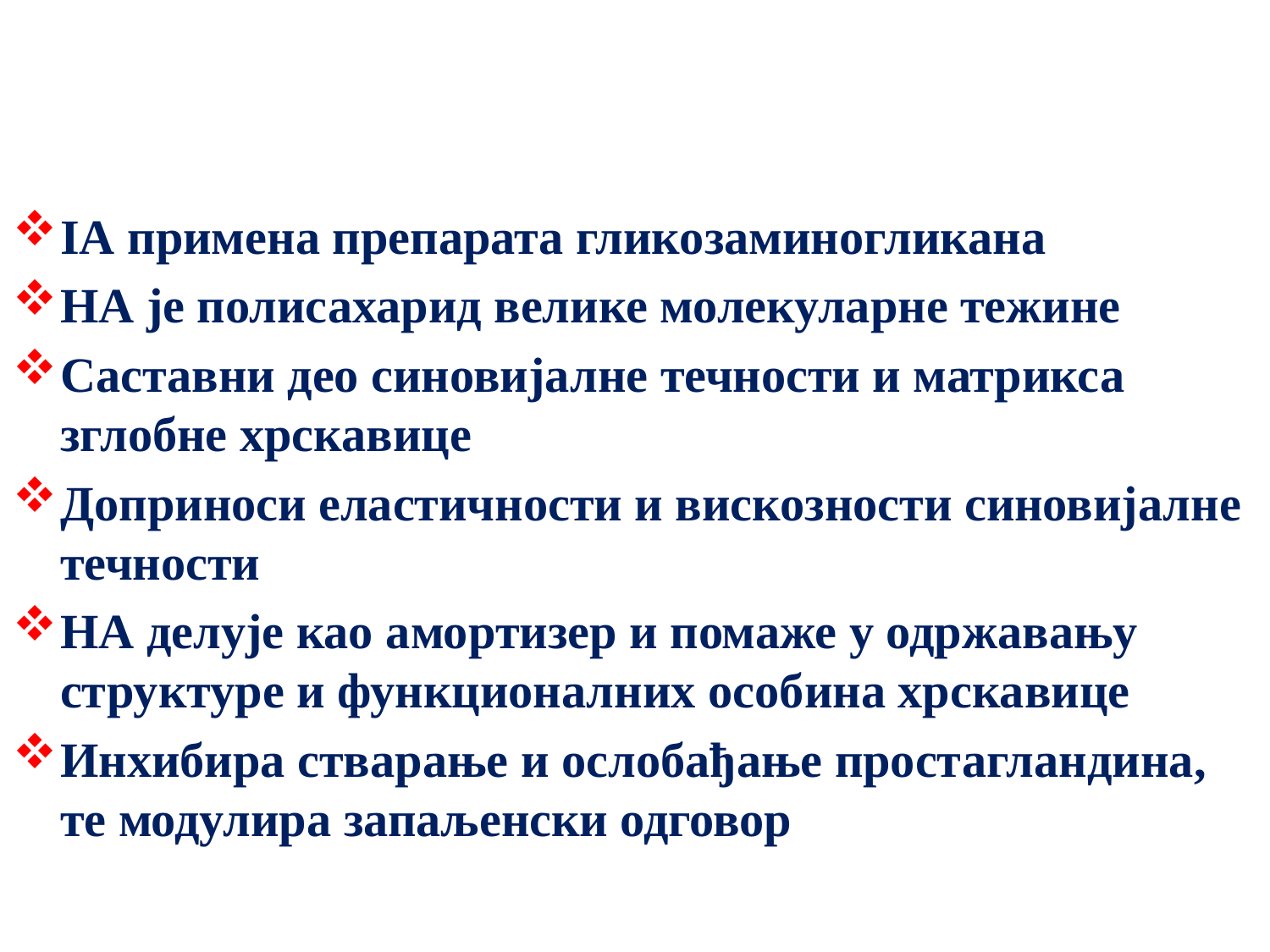

#
IA примена препарата гликозаминогликана
HА је полисахарид велике молекуларне тежине
Саставни део синовијалне течности и матрикса зглобне хрскавице
Доприноси еластичности и вискозности синовијалне течности
HА делује као амортизер и помаже у одржавању структуре и функционалних особина хрскавице
Инхибира стварање и ослобађање простагландина, те модулира запаљенски одговор